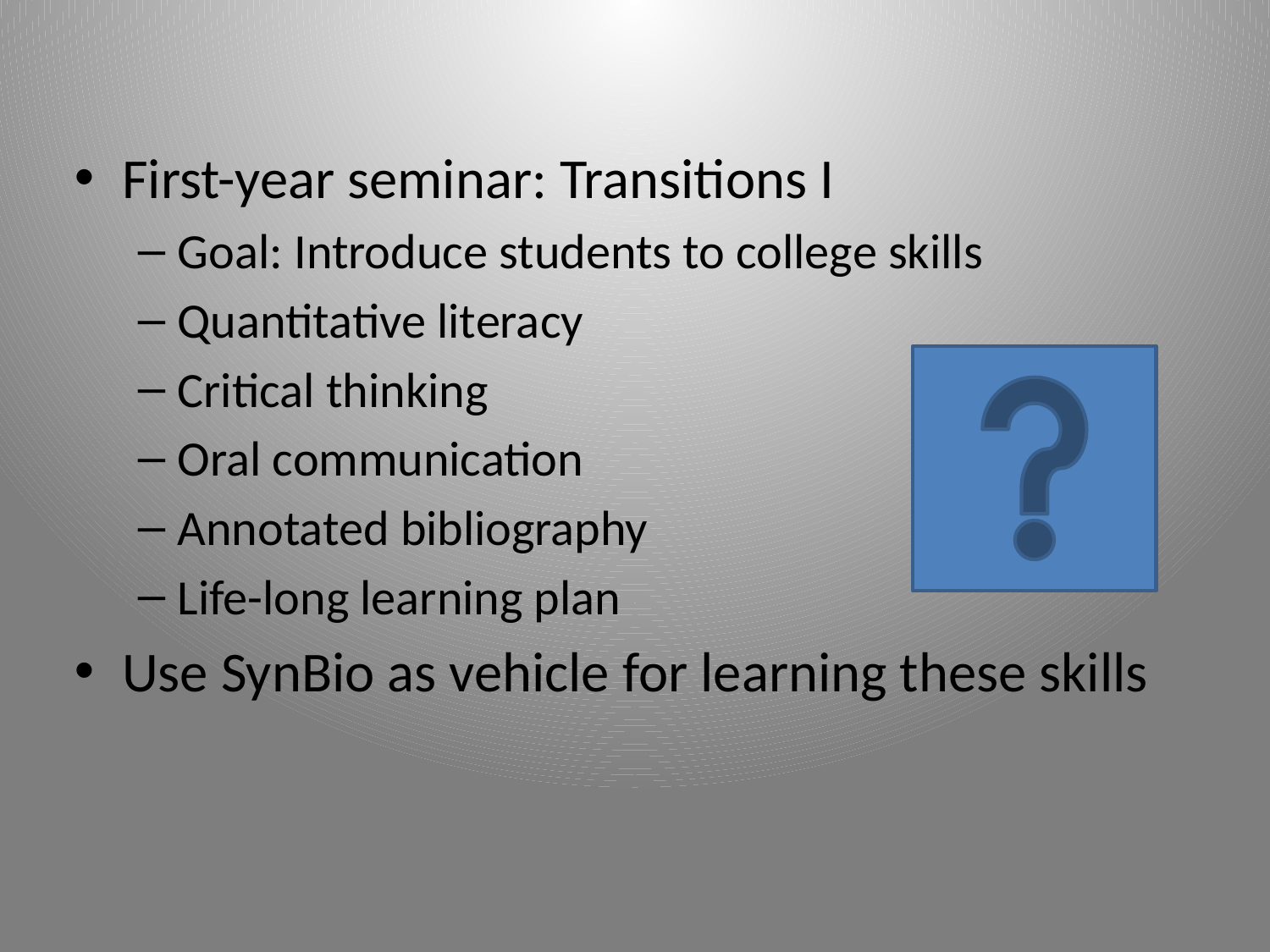

First-year seminar: Transitions I
Goal: Introduce students to college skills
Quantitative literacy
Critical thinking
Oral communication
Annotated bibliography
Life-long learning plan
Use SynBio as vehicle for learning these skills